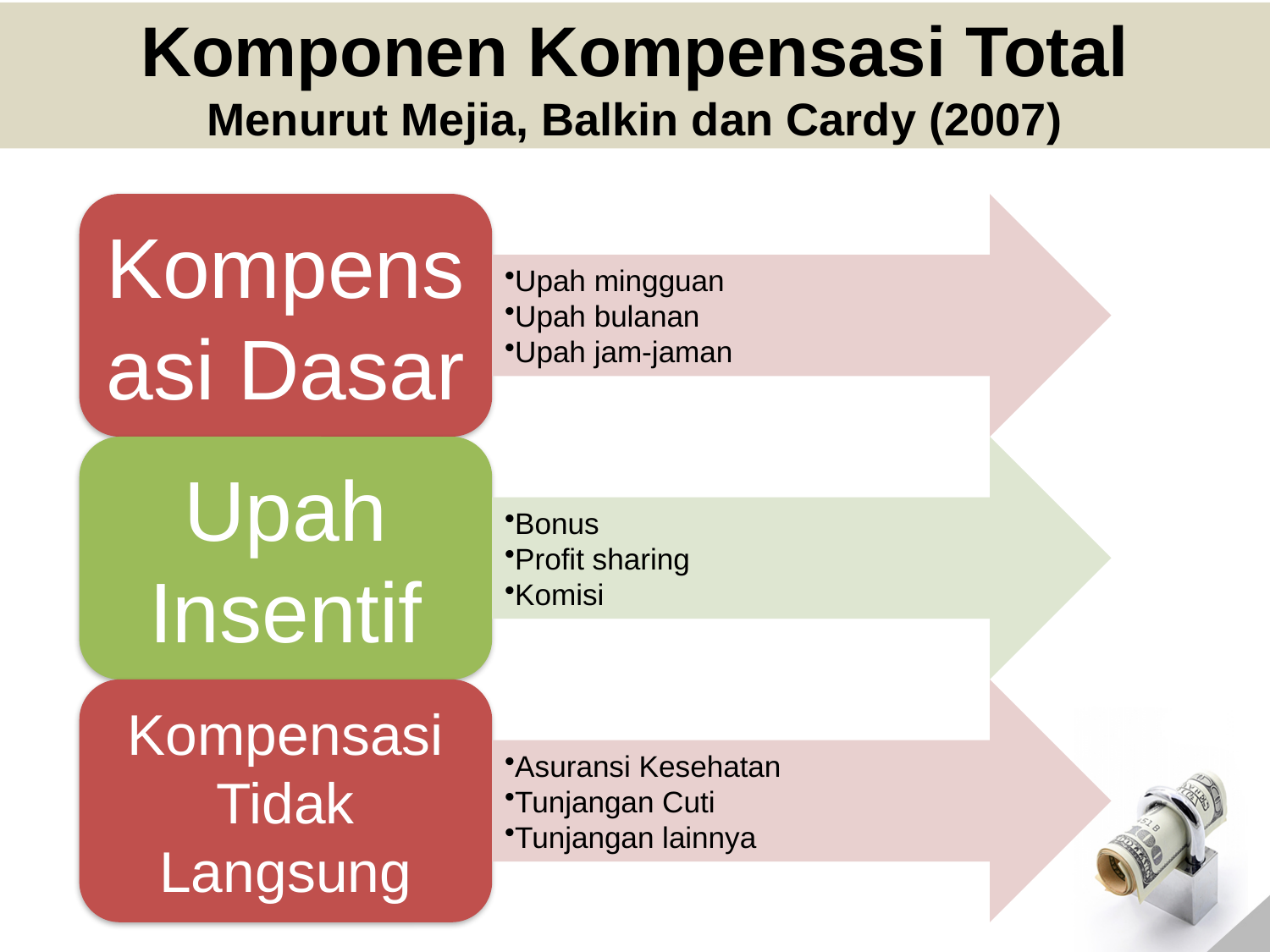

# Komponen Kompensasi Total Menurut Mejia, Balkin dan Cardy (2007)
Kompensasi Dasar
Upah mingguan
Upah bulanan
Upah Insentif
Bonus
Profit sharing
Upah jam-jaman
Komisi
Kompensasi Tidak Langsung
Asuransi Kesehatan
Tunjangan Cuti
Tunjangan lainnya